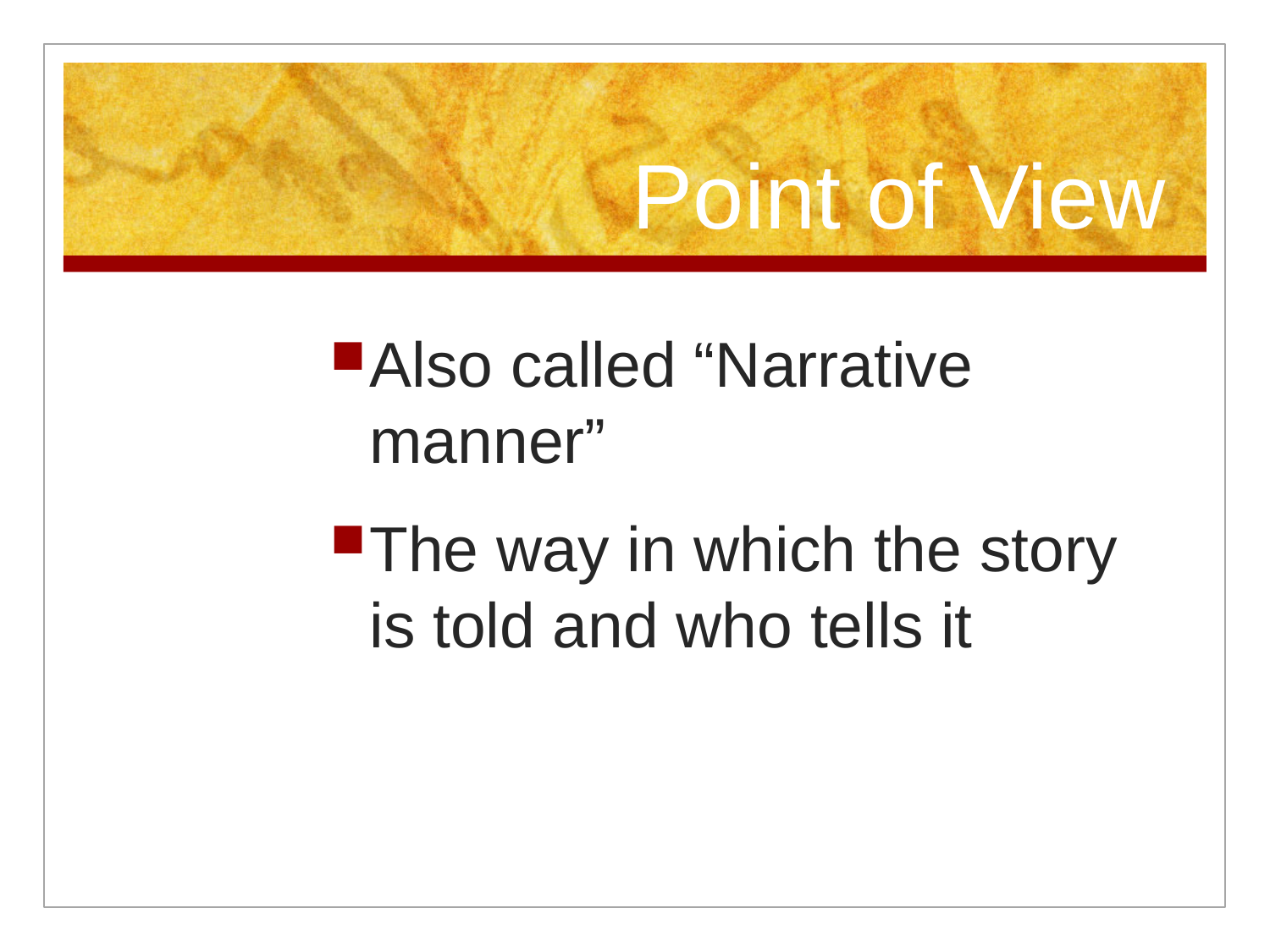

# Point of View
Also called “Narrative manner”
The way in which the story is told and who tells it